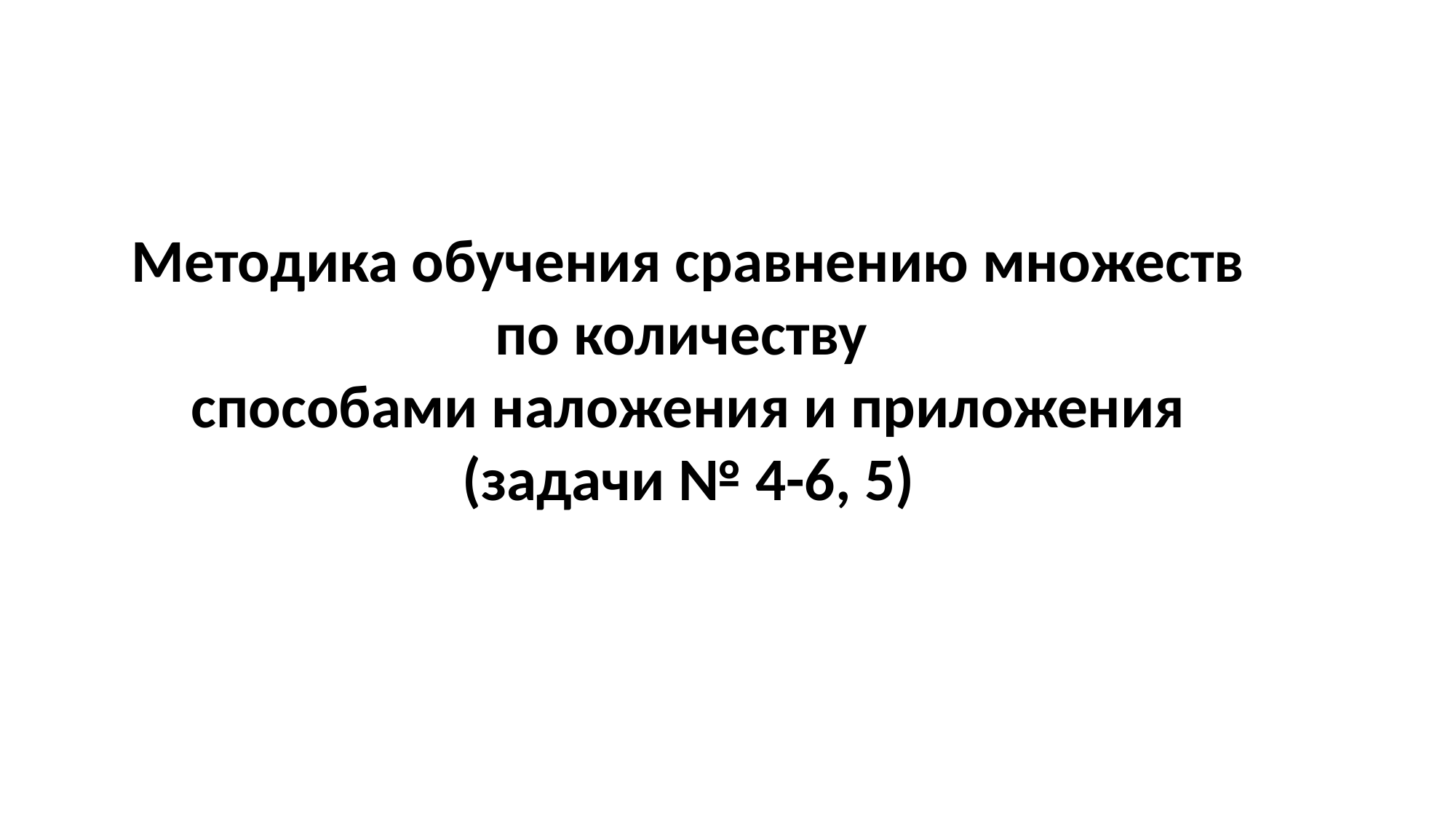

Методика обучения сравнению множеств по количеству
способами наложения и приложения (задачи № 4-6, 5)